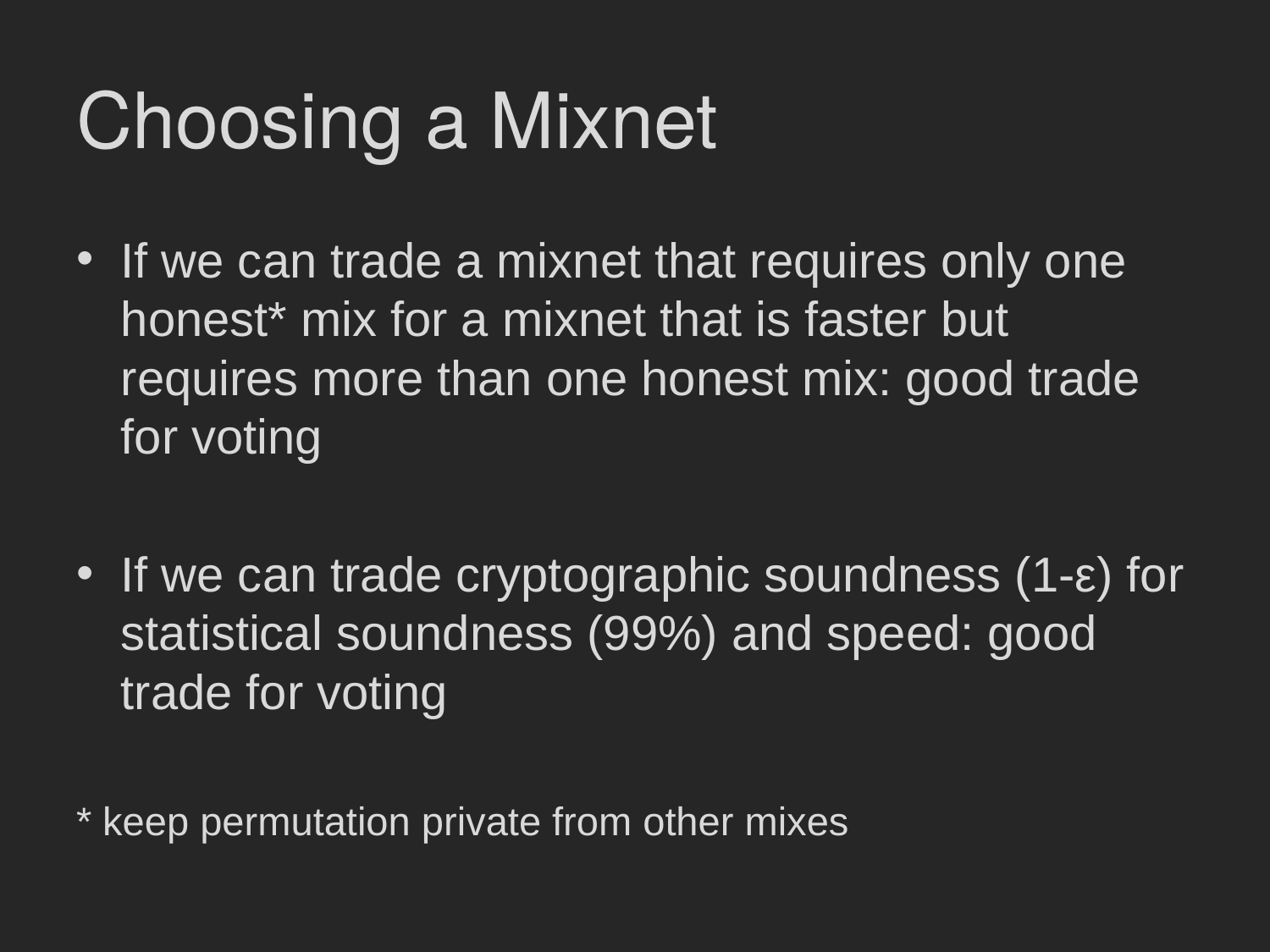

# Choosing a Mixnet
If we can trade a mixnet that requires only one honest* mix for a mixnet that is faster but requires more than one honest mix: good trade for voting

If we can trade cryptographic soundness (1-ε) for statistical soundness (99%) and speed: good trade for voting

* keep permutation private from other mixes